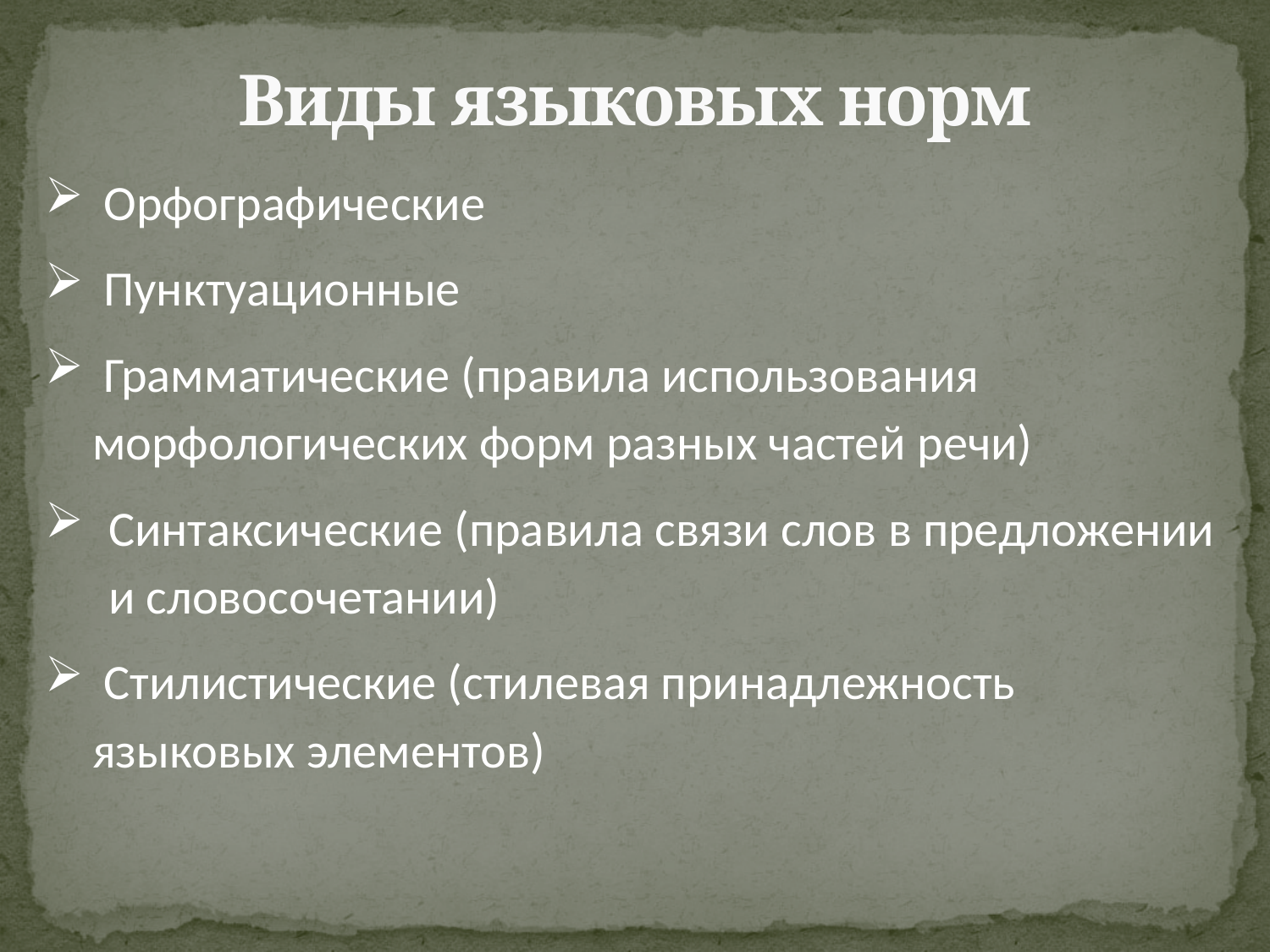

# Виды языковых норм
 Орфографические
 Пунктуационные
 Грамматические (правила использования морфологических форм разных частей речи)
Синтаксические (правила связи слов в предложении и словосочетании)
 Стилистические (стилевая принадлежность языковых элементов)